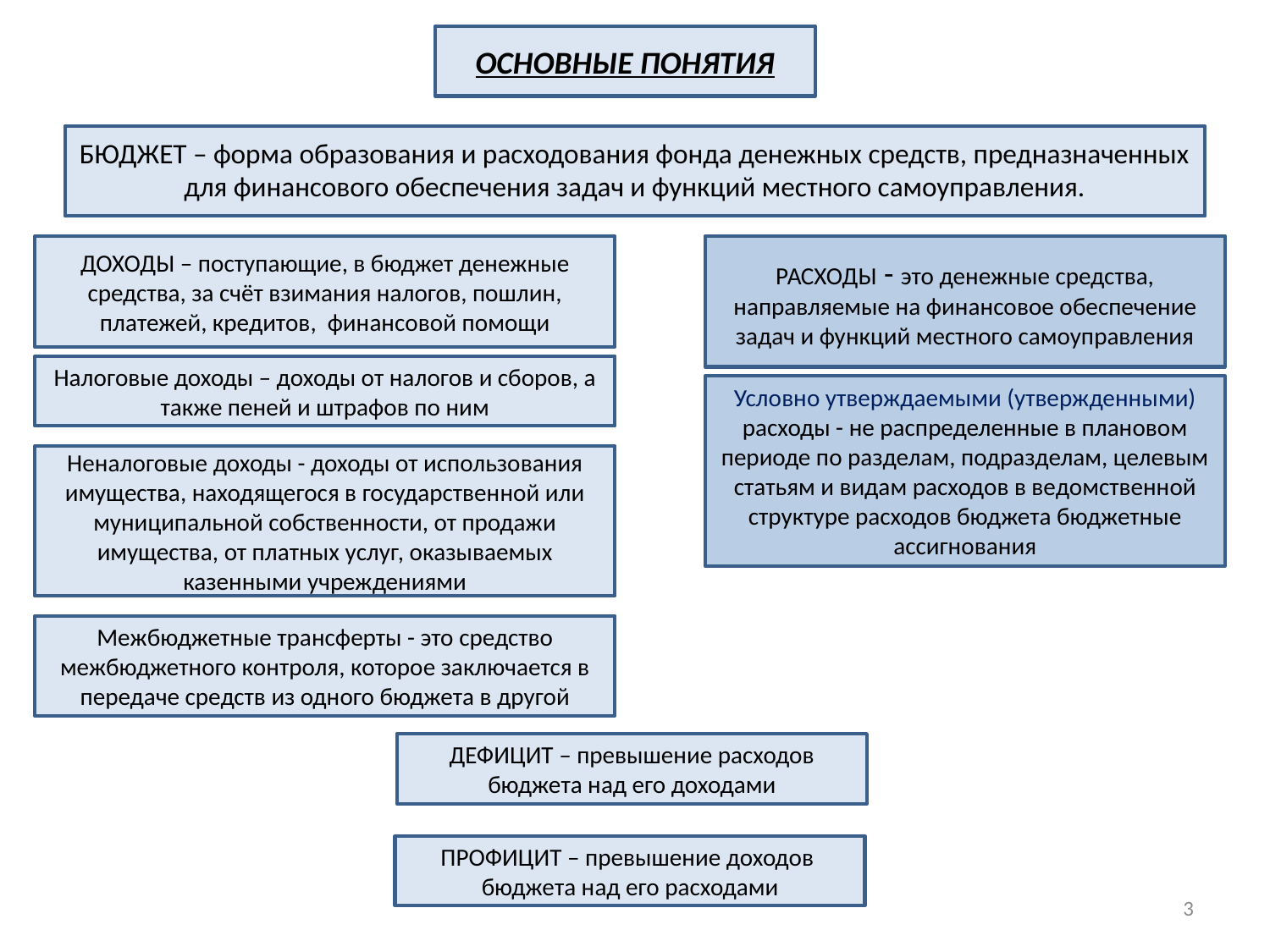

ОСНОВНЫЕ ПОНЯТИЯ

БЮДЖЕТ – форма образования и расходования фонда денежных средств, предназначенных для финансового обеспечения задач и функций местного самоуправления.

ДОХОДЫ – поступающие, в бюджет денежные средства, за счёт взимания налогов, пошлин, платежей, кредитов,  финансовой помощи
РАСХОДЫ - это денежные средства, направляемые на финансовое обеспечение задач и функций местного самоуправления
Налоговые доходы – доходы от налогов и сборов, а также пеней и штрафов по ним
Условно утверждаемыми (утвержденными) расходы - не распределенные в плановом периоде по разделам, подразделам, целевым статьям и видам расходов в ведомственной структуре расходов бюджета бюджетные ассигнования
Неналоговые доходы - доходы от использования имущества, находящегося в государственной или муниципальной собственности, от продажи имущества, от платных услуг, оказываемых казенными учреждениями
Межбюджетные трансферты - это средство межбюджетного контроля, которое заключается в передаче средств из одного бюджета в другой
ДЕФИЦИТ – превышение расходов бюджета над его доходами
ПРОФИЦИТ – превышение доходов  бюджета над его расходами
3